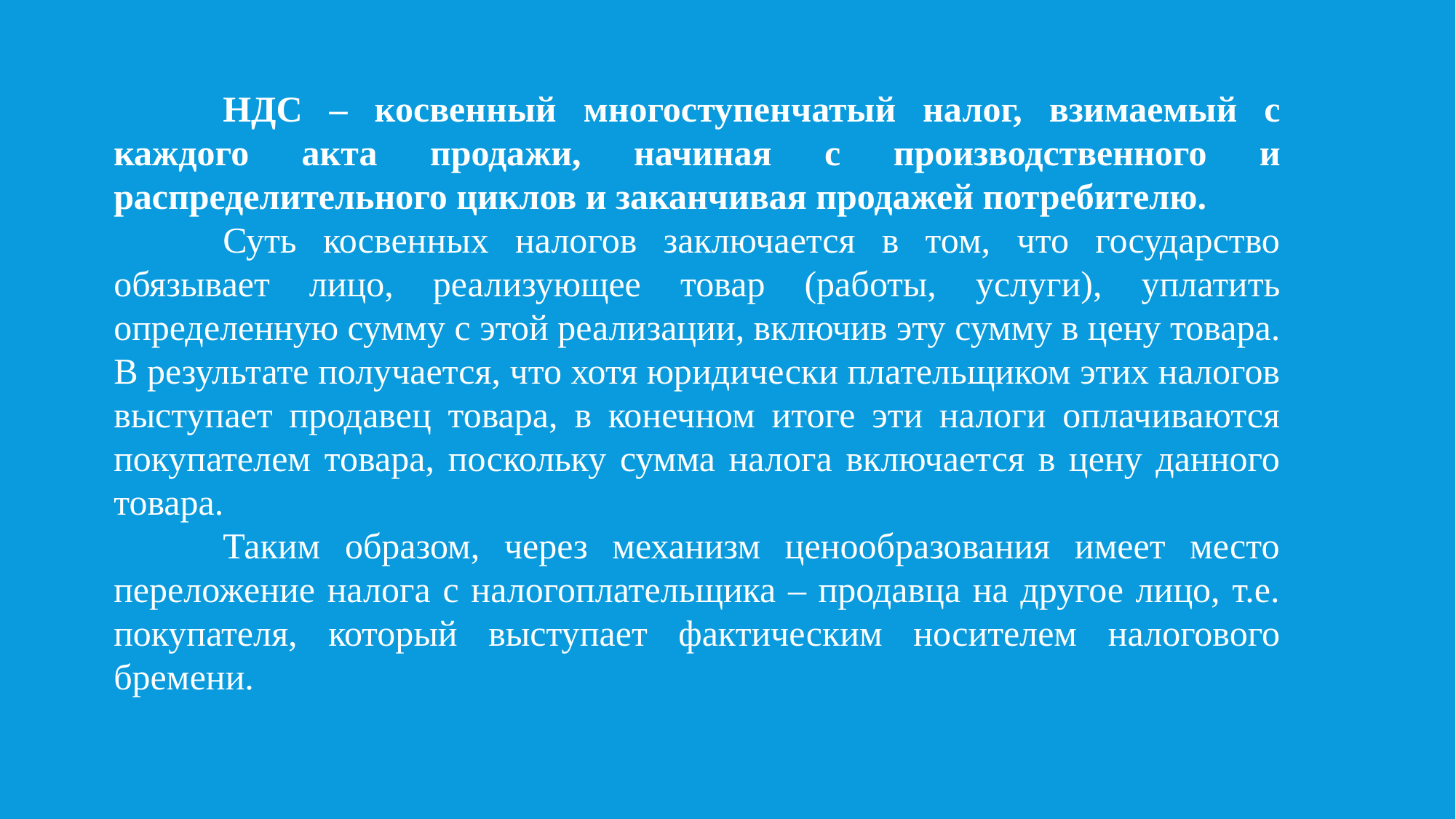

НДС – косвенный многоступенчатый налог, взимаемый с каждого акта продажи, начиная с производственного и распределительного циклов и заканчивая продажей потребителю.
	Суть косвенных налогов заключается в том, что государство обязывает лицо, реализующее товар (работы, услуги), уплатить определенную сумму с этой реализации, включив эту сумму в цену товара. В результате получается, что хотя юридически плательщиком этих налогов выступает продавец товара, в конечном итоге эти налоги оплачиваются покупателем товара, поскольку сумма налога включается в цену данного товара.
	Таким образом, через механизм ценообразования имеет место переложение налога с налогоплательщика – продавца на другое лицо, т.е. покупателя, который выступает фактическим носителем налогового бремени.